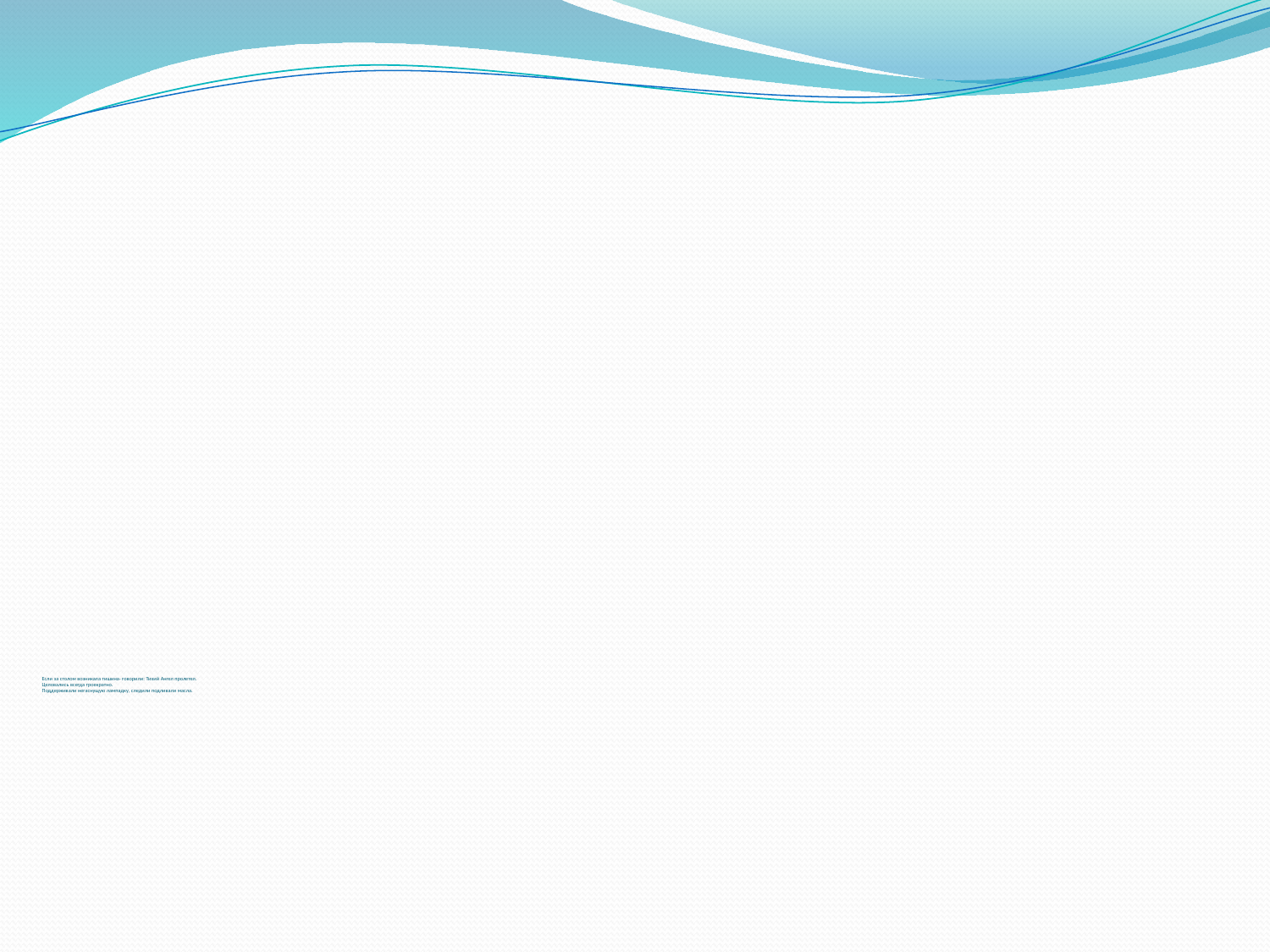

# Если за столом возникала тишина- говорили: Тихий Ангел пролетел. Целовались всегда троекратно. Поддерживали негаснущую лампадку, следили подливали масла.